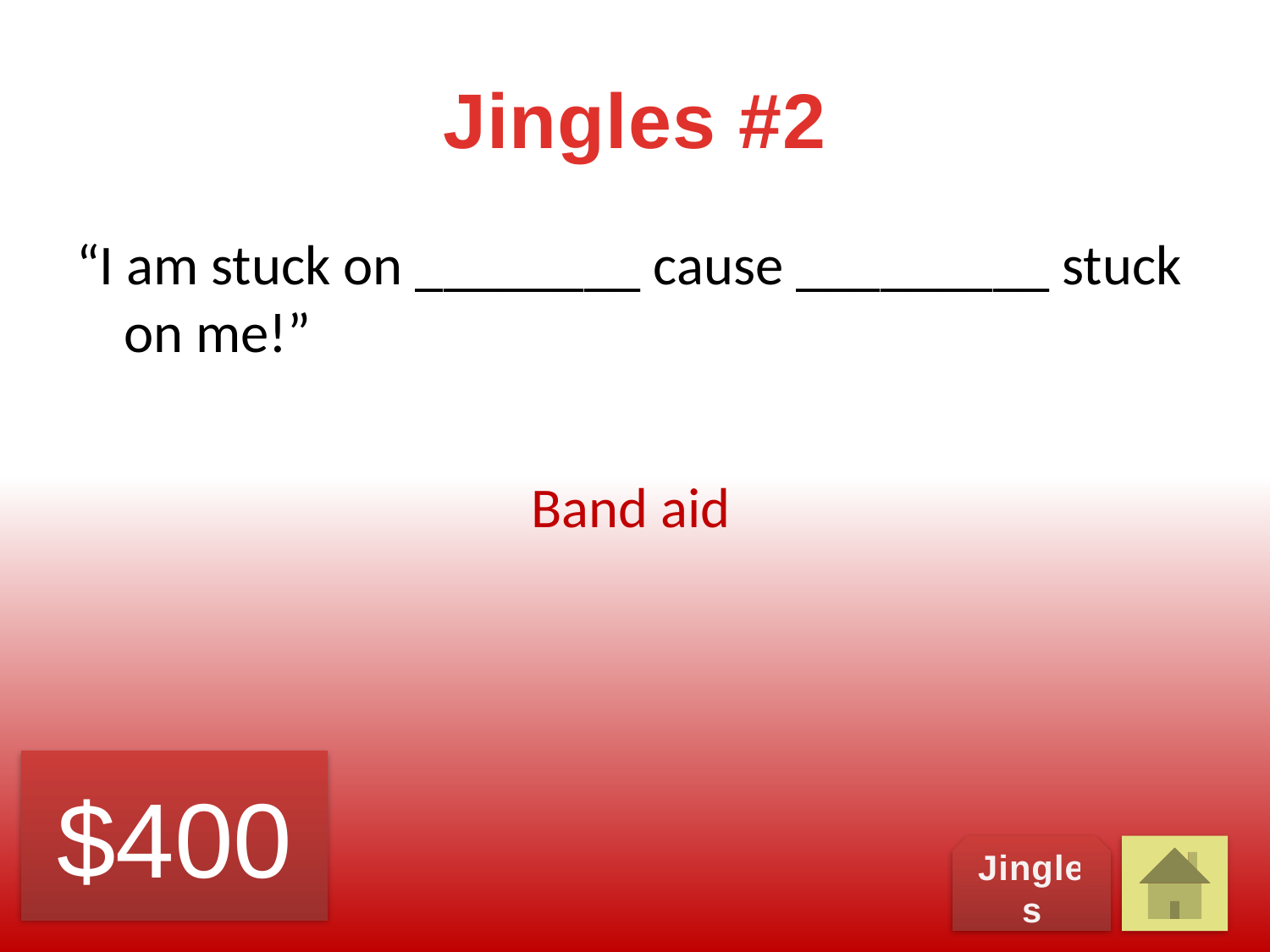

# Jingles #2
“I am stuck on ________ cause _________ stuck on me!”
Band aid
$400
Jingles